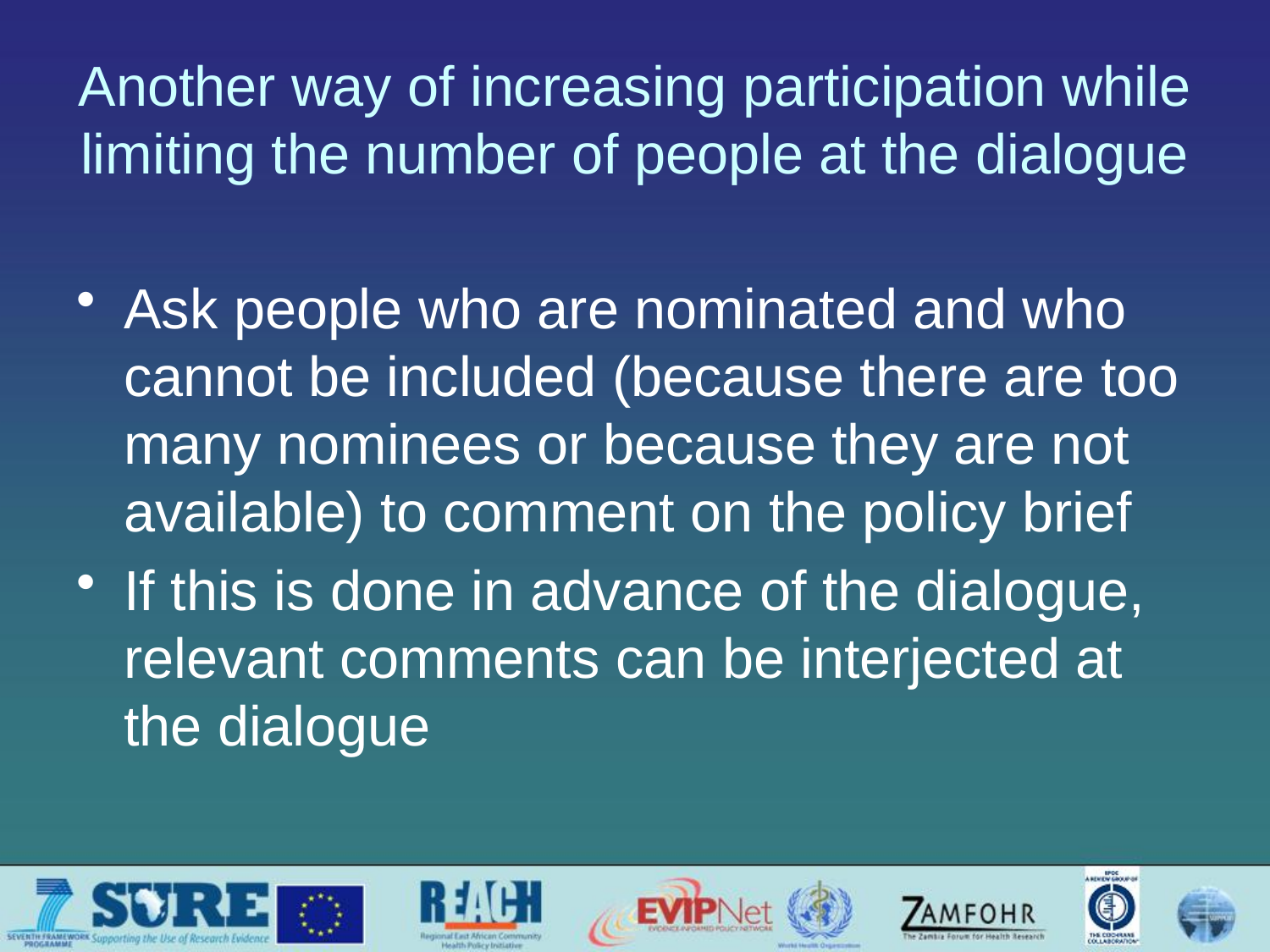

# Another way of increasing participation while limiting the number of people at the dialogue
Ask people who are nominated and who cannot be included (because there are too many nominees or because they are not available) to comment on the policy brief
If this is done in advance of the dialogue, relevant comments can be interjected at the dialogue